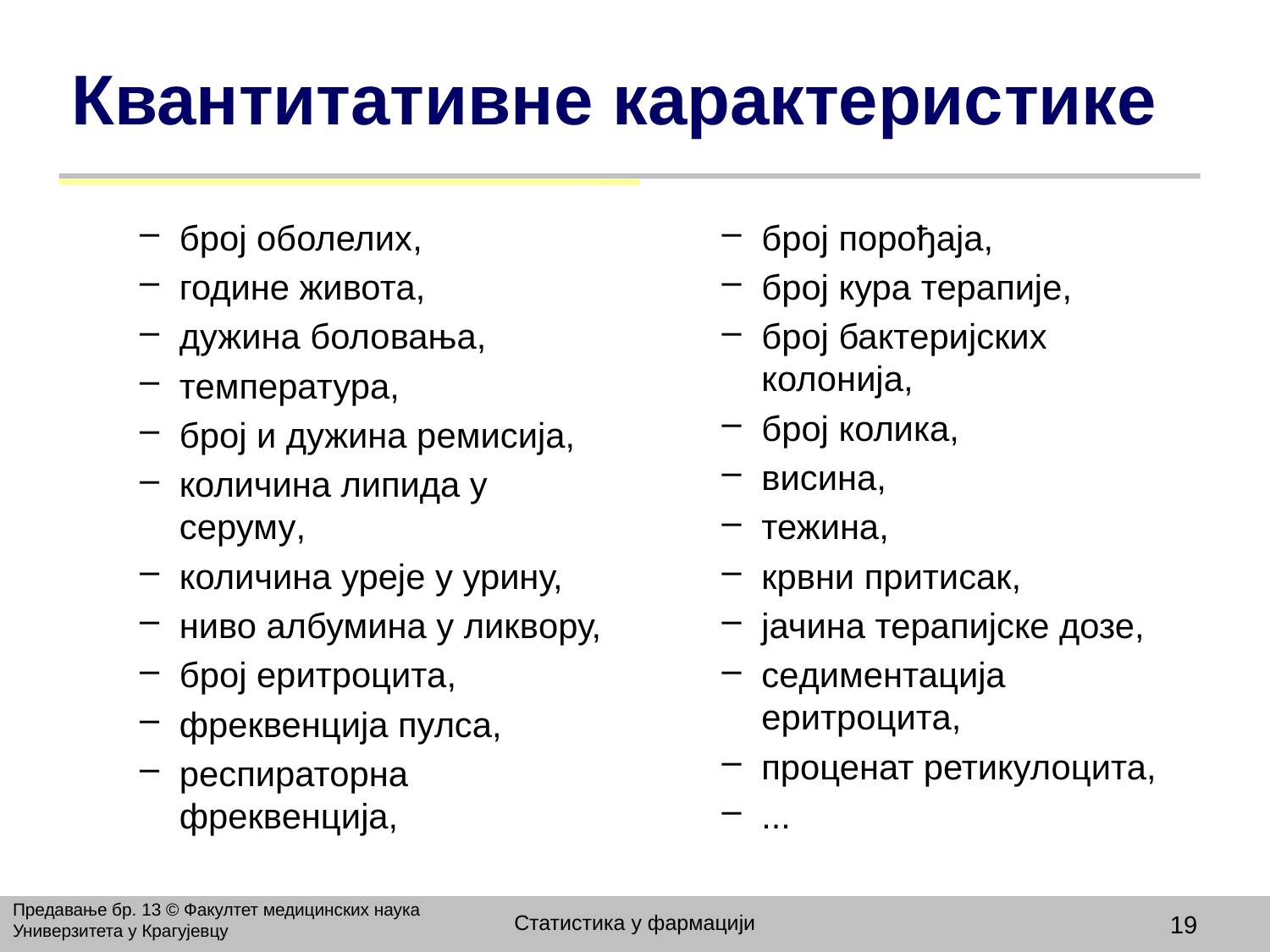

# Квантитативне карактеристике
број оболелих,
године живота,
дужина боловања,
температура,
број и дужина ремисија,
количина липида у серуму,
количина уреје у урину,
ниво албумина у ликвору,
број еритроцита,
фреквенција пулса,
респираторна фреквенција,

број порођаја,
број кура терапије,
број бактеријских колонија,
број колика,
висина,
тежина,
крвни притисак,
јачина терапијске дозе,
седиментација еритроцита,
проценат ретикулоцита,
...
Предавање бр. 13 © Факултет медицинских наука Универзитета у Крагујевцу
Статистика у фармацији
19